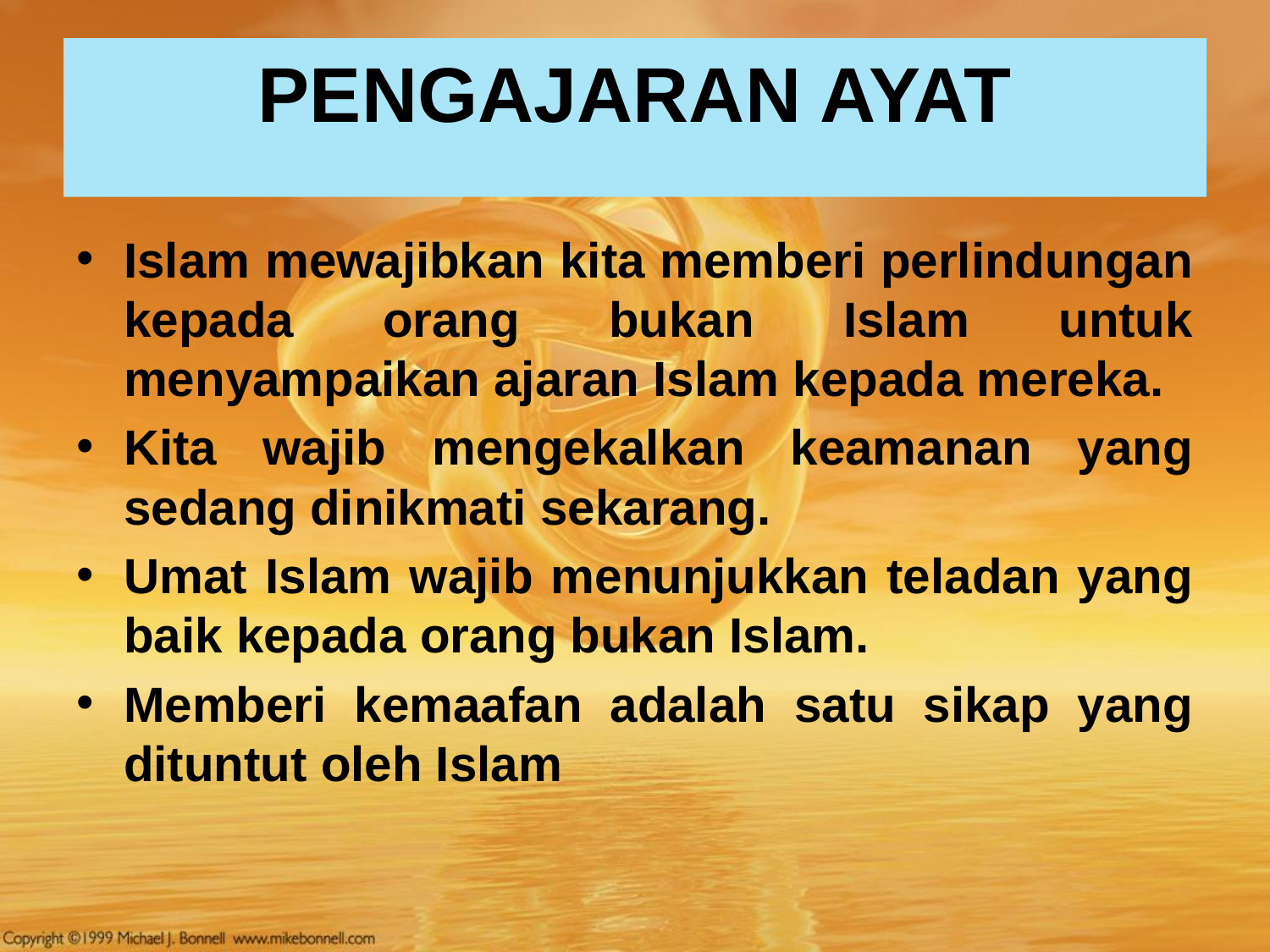

# PENGAJARAN AYAT
Islam mewajibkan kita memberi perlindungan kepada orang bukan Islam untuk menyampaikan ajaran Islam kepada mereka.
Kita wajib mengekalkan keamanan yang sedang dinikmati sekarang.
Umat Islam wajib menunjukkan teladan yang baik kepada orang bukan Islam.
Memberi kemaafan adalah satu sikap yang dituntut oleh Islam